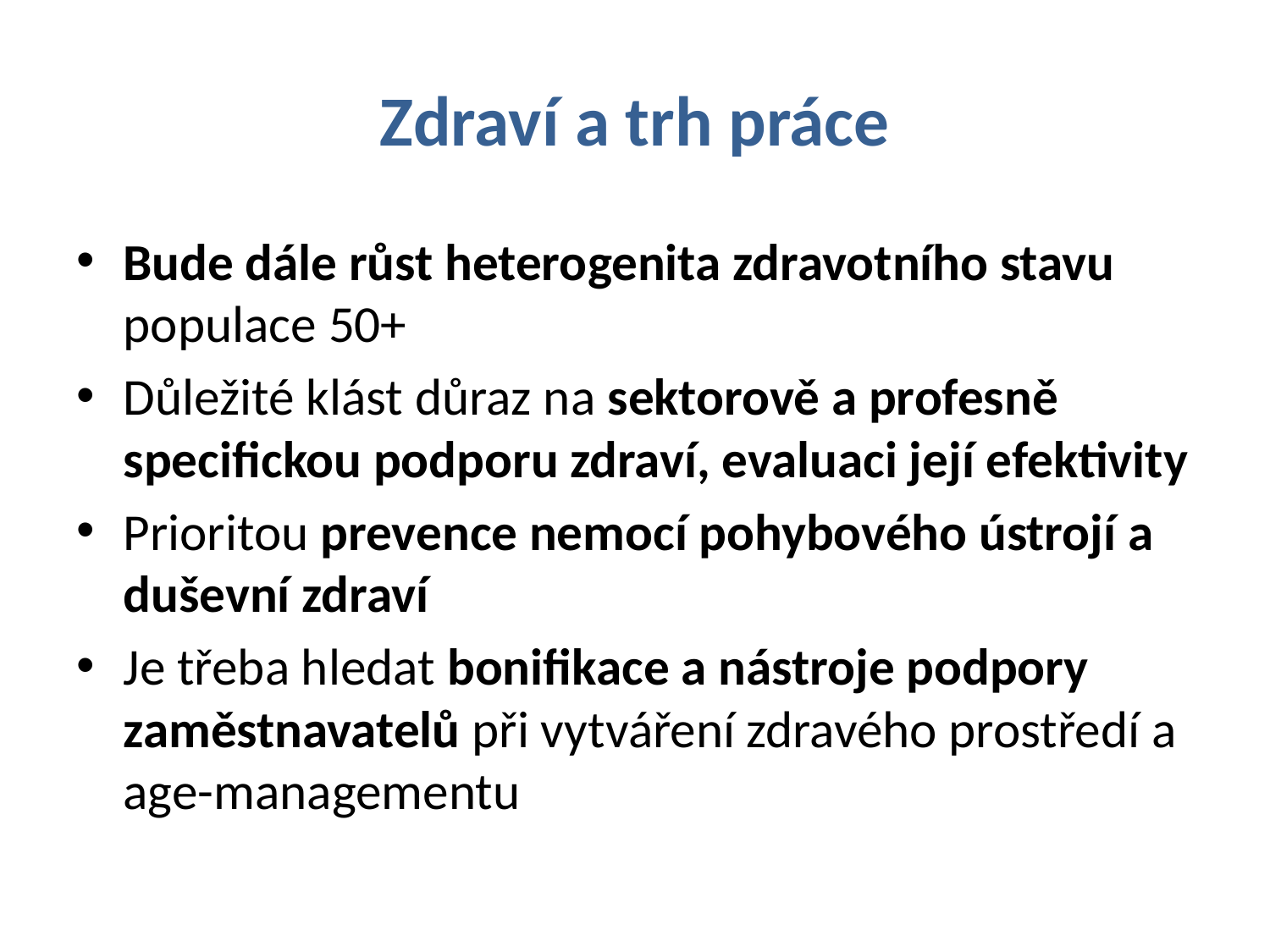

# Zdraví a trh práce
Bude dále růst heterogenita zdravotního stavu populace 50+
Důležité klást důraz na sektorově a profesně specifickou podporu zdraví, evaluaci její efektivity
Prioritou prevence nemocí pohybového ústrojí a duševní zdraví
Je třeba hledat bonifikace a nástroje podpory zaměstnavatelů při vytváření zdravého prostředí a age-managementu